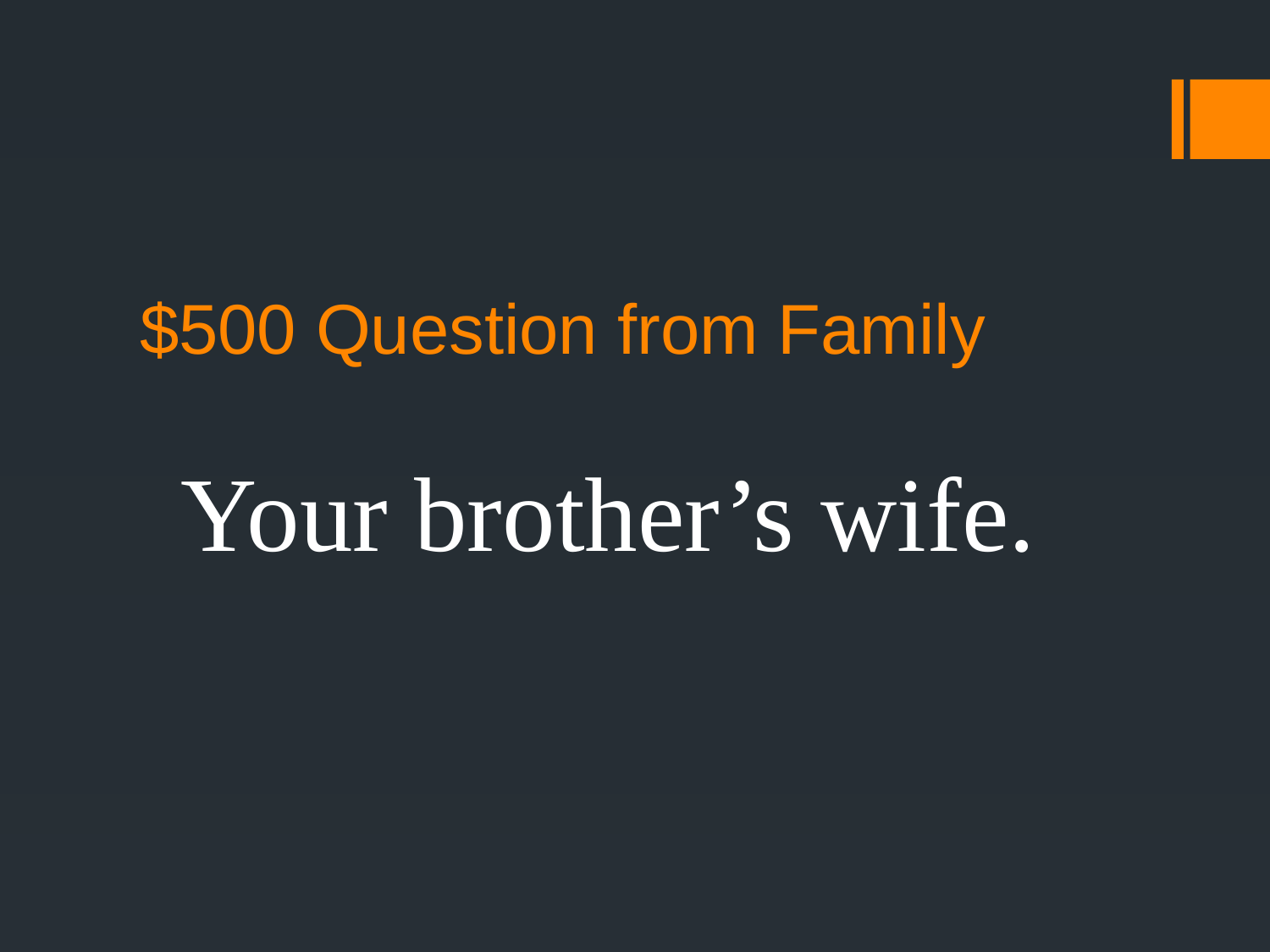

# $500 Question from Family
Your brother’s wife.